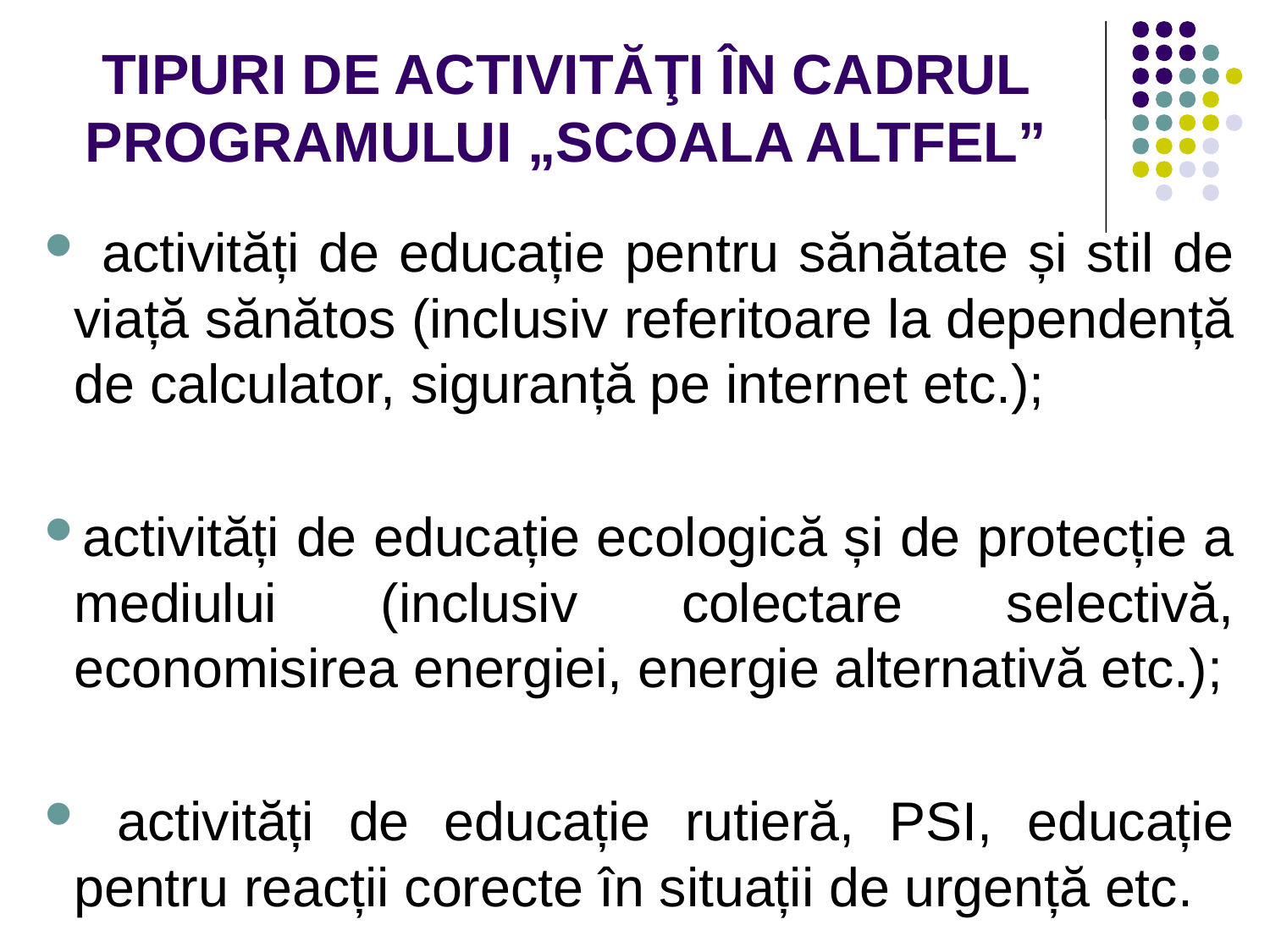

# TIPURI DE ACTIVITĂŢI ÎN CADRUL PROGRAMULUI „SCOALA ALTFEL”
 activități de educație pentru sănătate și stil de viață sănătos (inclusiv referitoare la dependență de calculator, siguranță pe internet etc.);

activități de educație ecologică și de protecție a mediului (inclusiv colectare selectivă, economisirea energiei, energie alternativă etc.);

 activități de educație rutieră, PSI, educație pentru reacții corecte în situații de urgență etc.